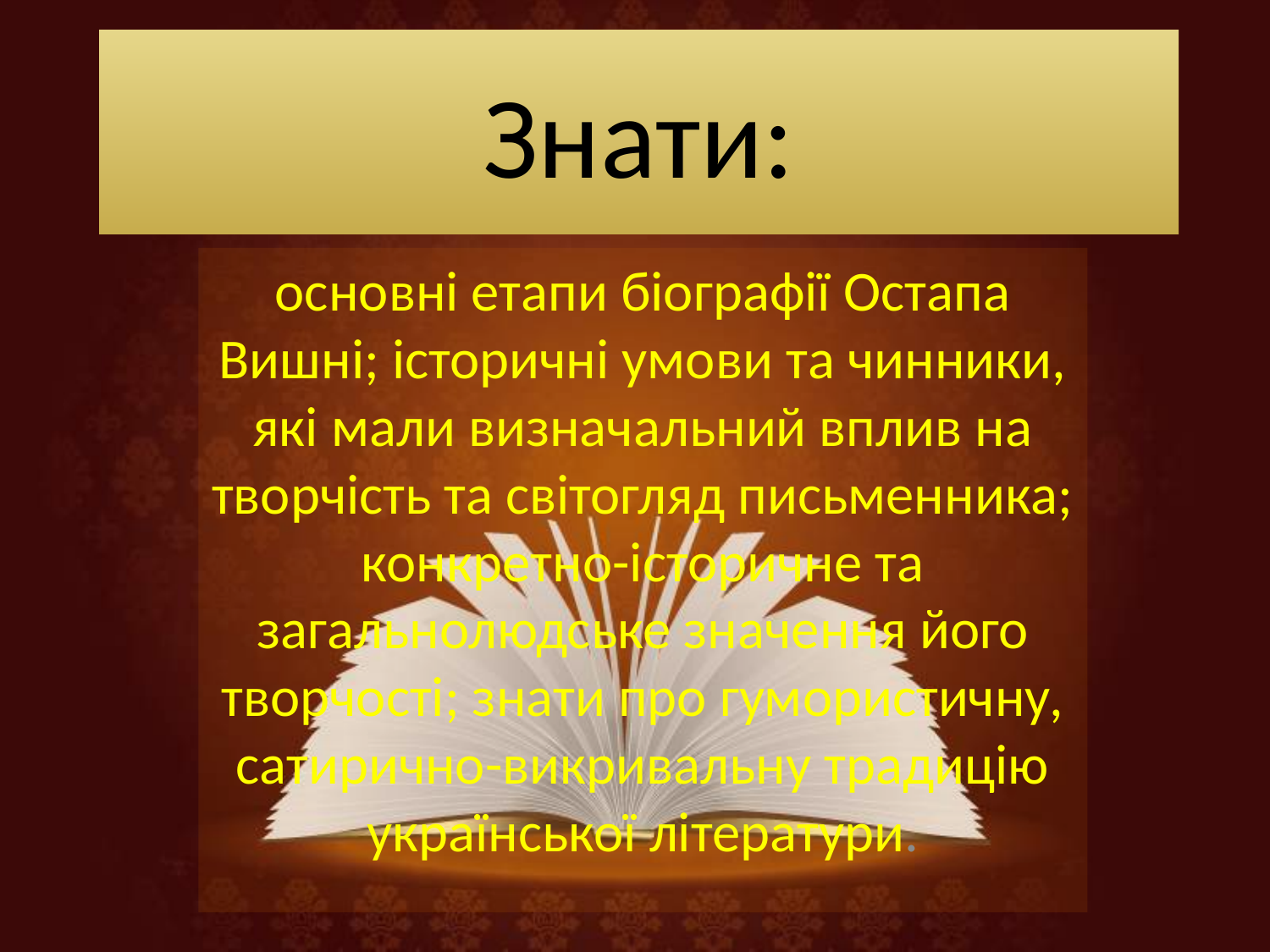

# Знати:
основні етапи біографії Остапа Вишні; історичні умови та чинники, які мали визначальний вплив на творчість та світогляд письменника; конкретно-історичне та загальнолюдське значення його творчості; знати про гумористичну, сатирично-викривальну традицію української літератури.